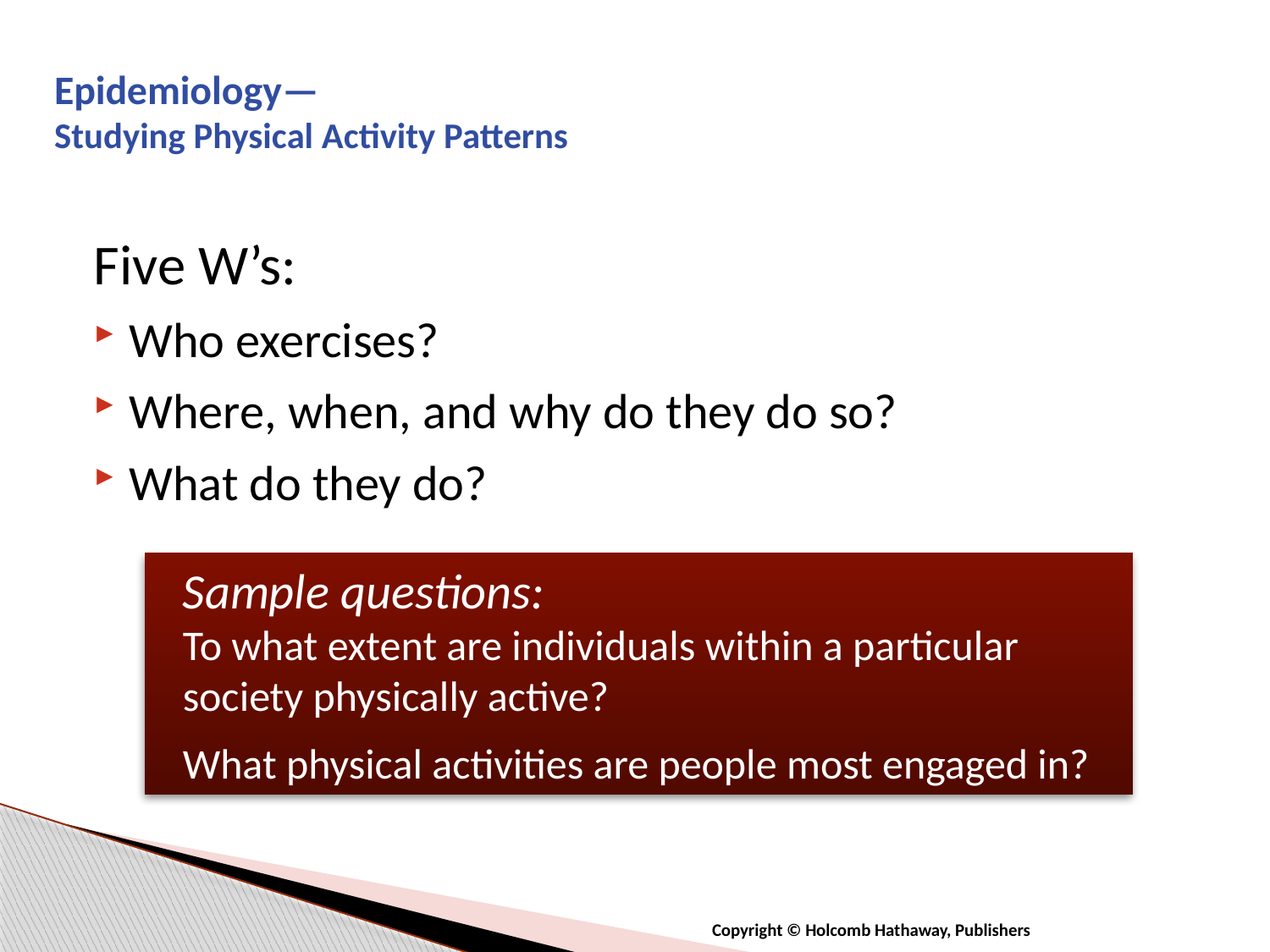

# Epidemiology— Studying Physical Activity Patterns
Five W’s:
Who exercises?
Where, when, and why do they do so?
What do they do?

Sample questions:
To what extent are individuals within a particular society physically active?

What physical activities are people most engaged in?
Copyright © Holcomb Hathaway, Publishers